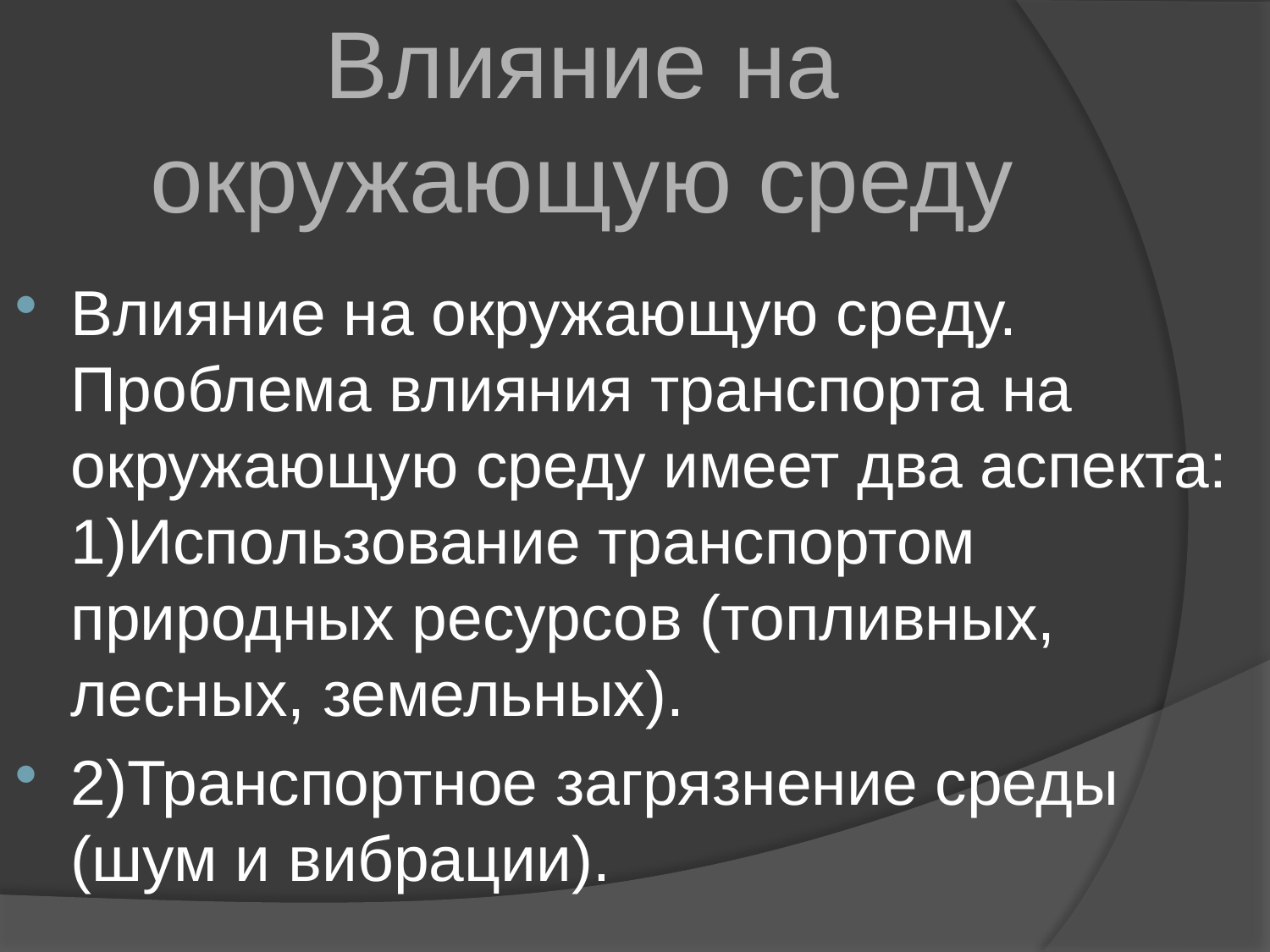

# Влияние на окружающую среду
Влияние на окружающую среду. Проблема влияния транспорта на окружающую среду имеет два аспекта: 1)Использование транспортом природных ресурсов (топливных, лесных, земельных).
2)Транспортное загрязнение среды (шум и вибрации).